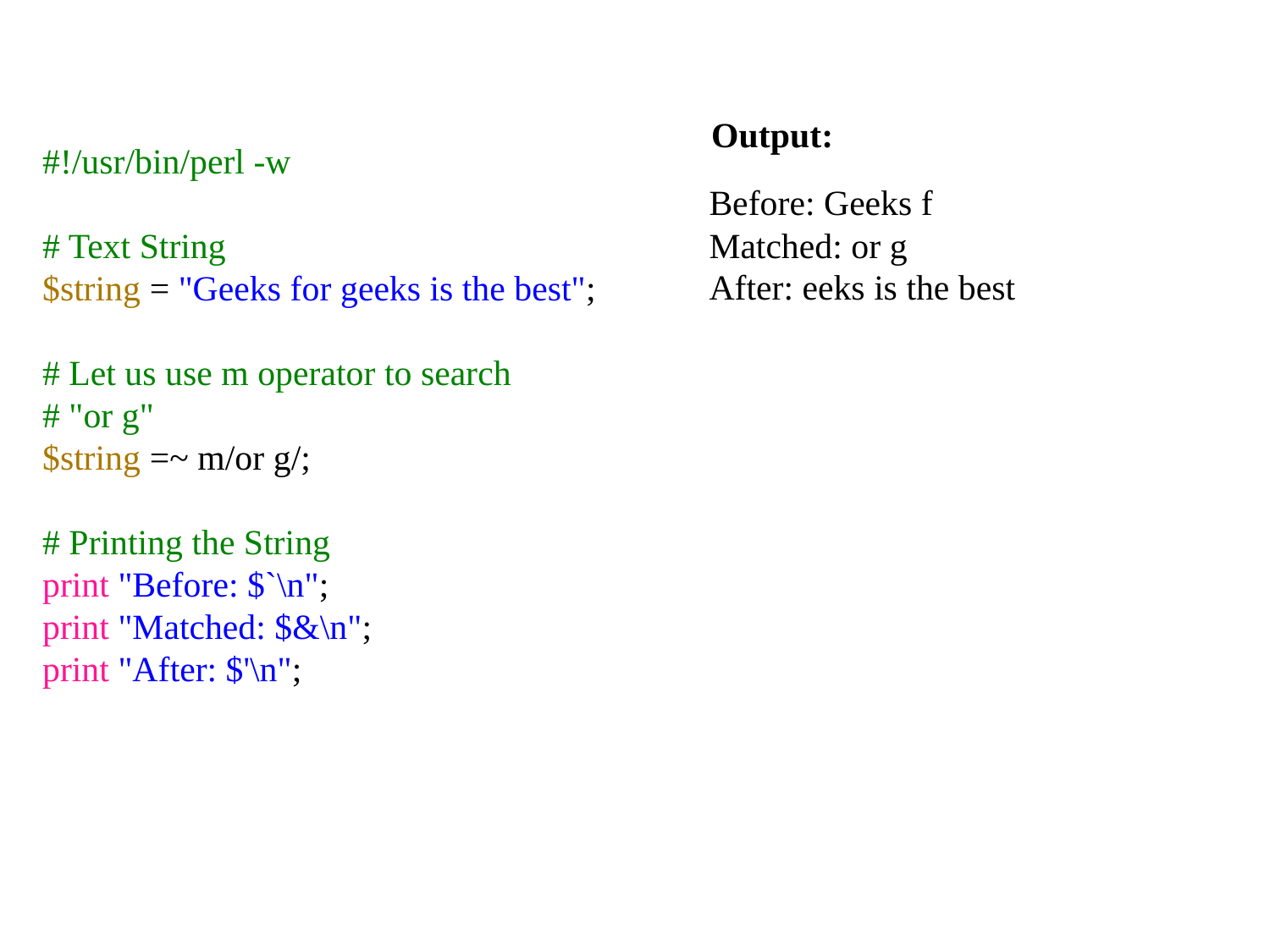

Output:
#!/usr/bin/perl -w

# Text String
$string = "Geeks for geeks is the best";

# Let us use m operator to search
# "or g"
$string =~ m/or g/;

# Printing the String
print "Before: $`\n";
print "Matched: $&\n";
print "After: $'\n";
Before: Geeks f
Matched: or g
After: eeks is the best